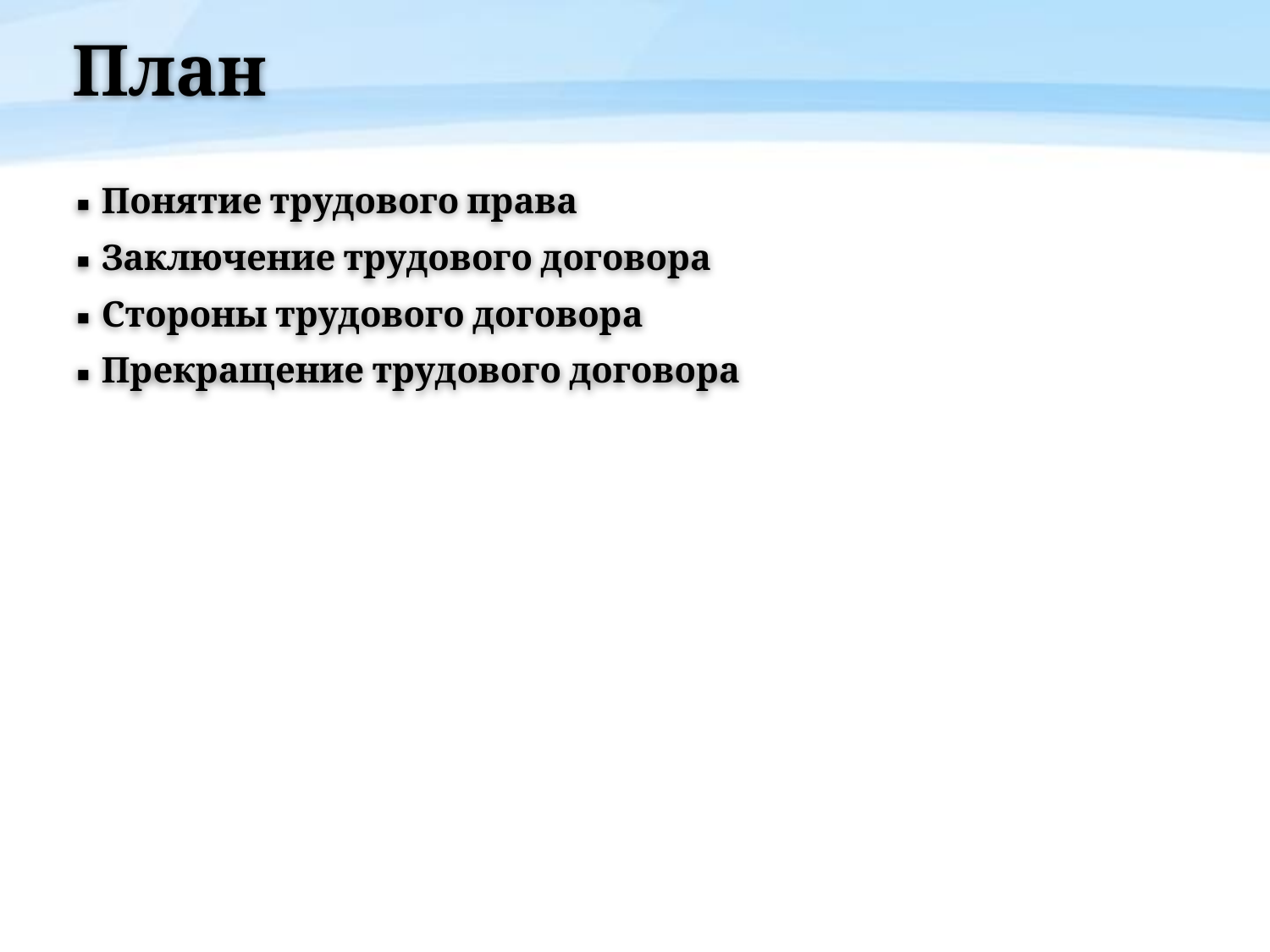

# План
Понятие трудового права
Заключение трудового договора
Стороны трудового договора
Прекращение трудового договора